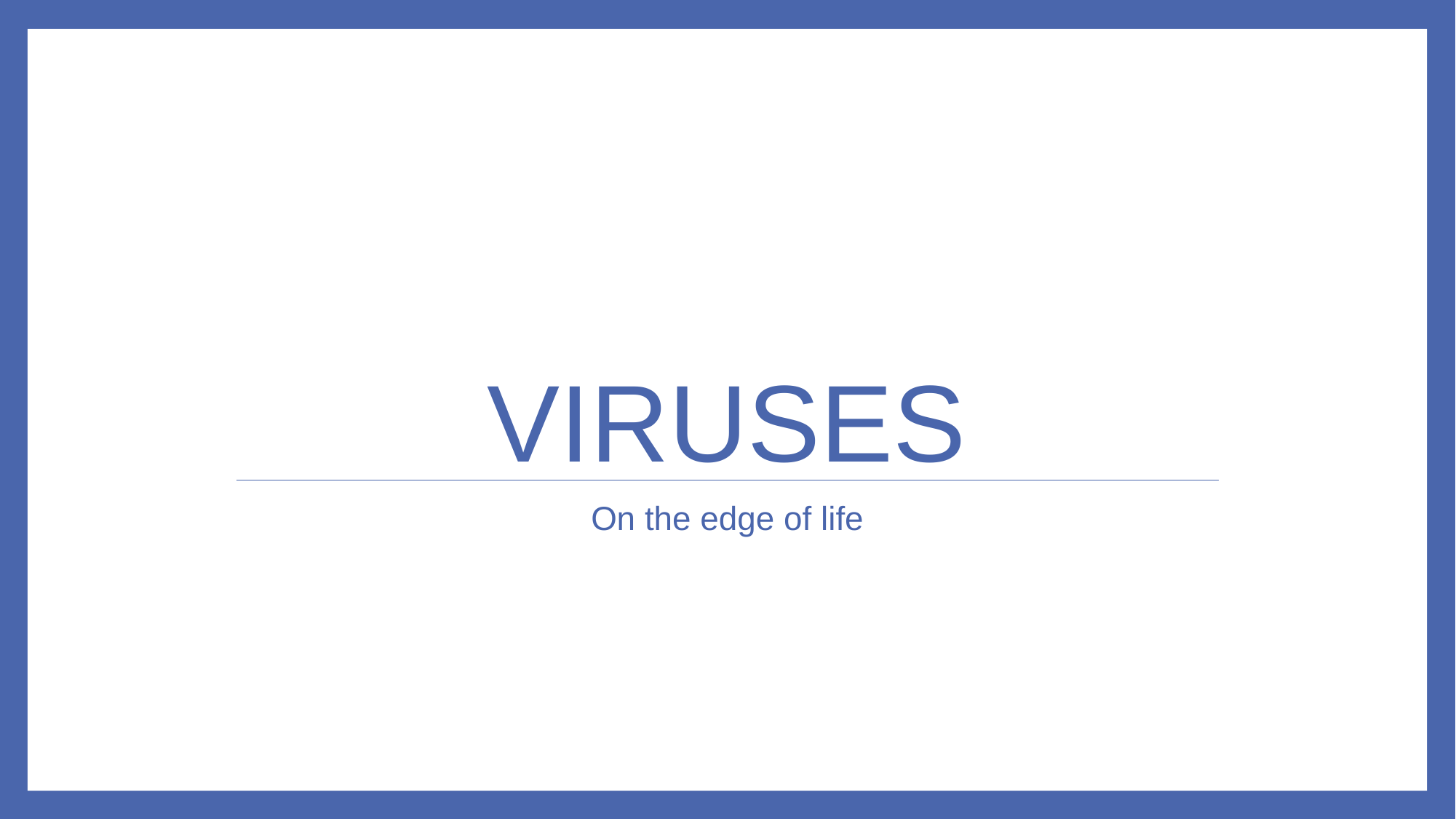

# Viruses
On the edge of life